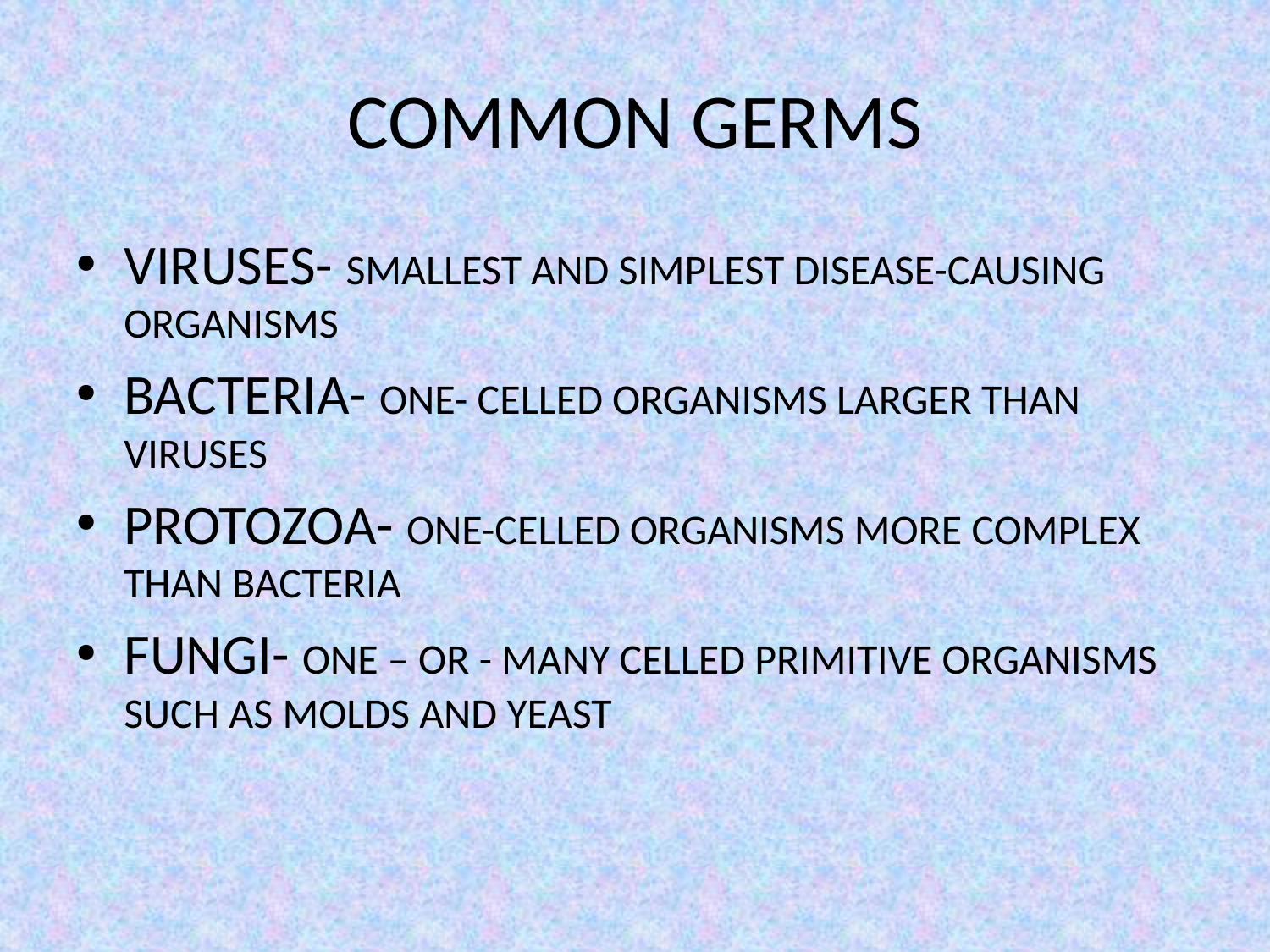

# COMMON GERMS
VIRUSES- SMALLEST AND SIMPLEST DISEASE-CAUSING ORGANISMS
BACTERIA- ONE- CELLED ORGANISMS LARGER THAN VIRUSES
PROTOZOA- ONE-CELLED ORGANISMS MORE COMPLEX THAN BACTERIA
FUNGI- ONE – OR - MANY CELLED PRIMITIVE ORGANISMS SUCH AS MOLDS AND YEAST